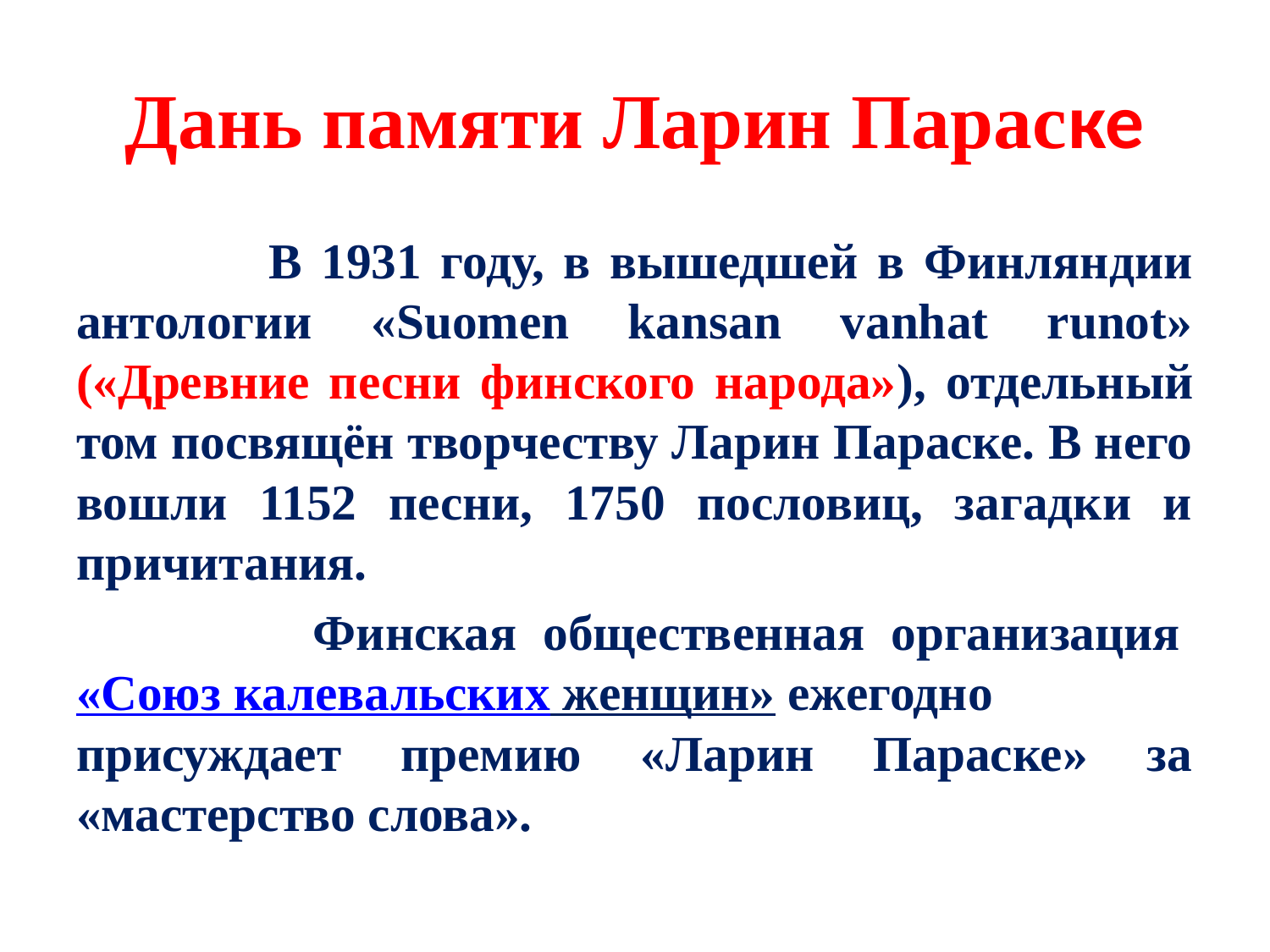

# Дань памяти Ларин Параске
          В 1931 году, в вышедшей в Финляндии антологии «Suomen kansan vanhat runot» («Древние песни финского народа»), отдельный том посвящён творчеству Ларин Параске. В него вошли 1152 песни, 1750 пословиц, загадки и причитания.
         Финская общественная организация «Союз калевальских женщин» ежегодно присуждает премию «Ларин Параске» за «мастерство слова».